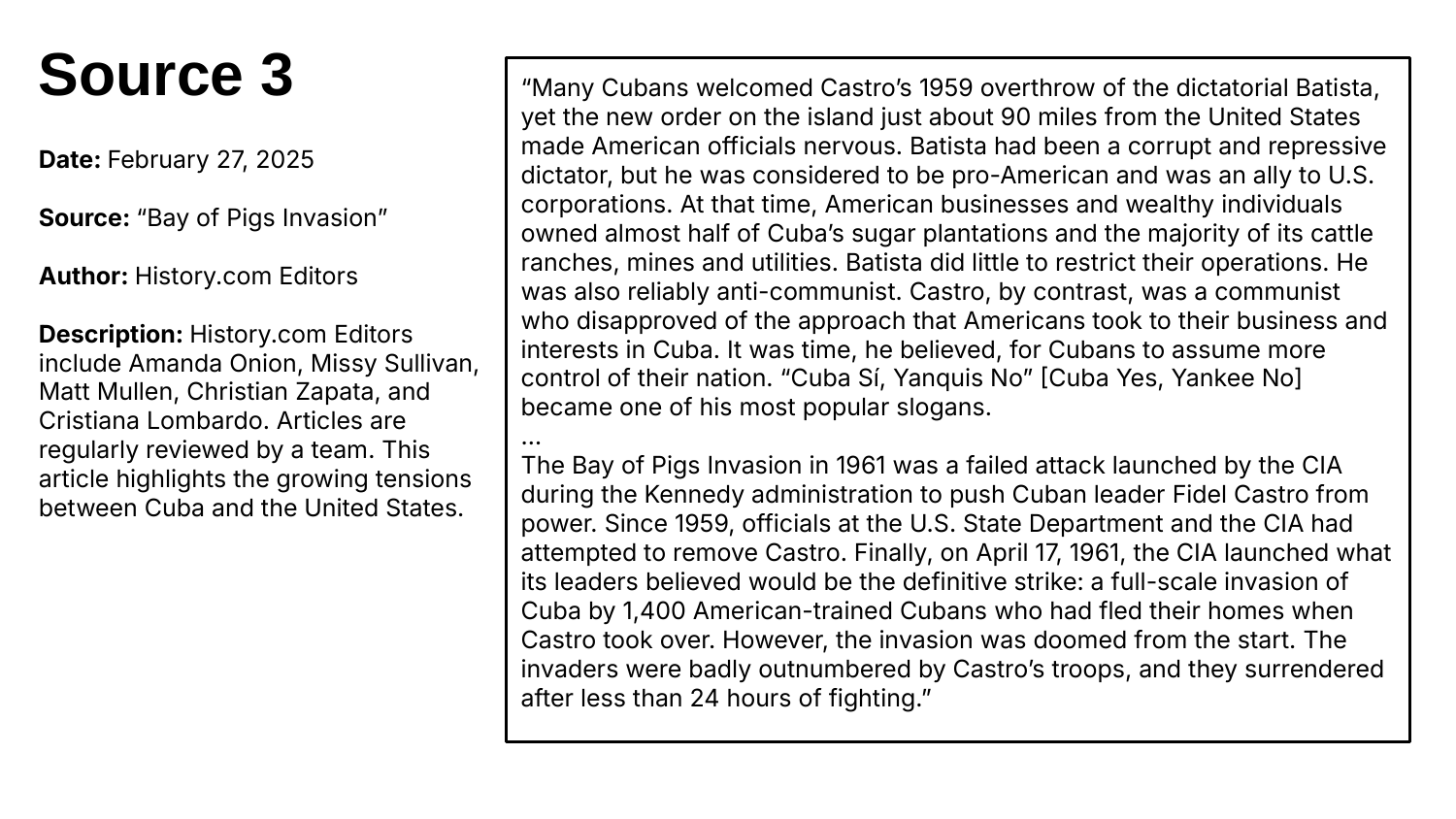

Source 3

Date: February 27, 2025

Source: “Bay of Pigs Invasion”

Author: History.com Editors

Description: History.com Editors include Amanda Onion, Missy Sullivan, Matt Mullen, Christian Zapata, and Cristiana Lombardo. Articles are regularly reviewed by a team. This article highlights the growing tensions between Cuba and the United States.
“Many Cubans welcomed Castro’s 1959 overthrow of the dictatorial Batista, yet the new order on the island just about 90 miles from the United States made American officials nervous. Batista had been a corrupt and repressive dictator, but he was considered to be pro-American and was an ally to U.S. corporations. At that time, American businesses and wealthy individuals owned almost half of Cuba’s sugar plantations and the majority of its cattle ranches, mines and utilities. Batista did little to restrict their operations. He was also reliably anti-communist. Castro, by contrast, was a communist who disapproved of the approach that Americans took to their business and interests in Cuba. It was time, he believed, for Cubans to assume more control of their nation. “Cuba Sí, Yanquis No” [Cuba Yes, Yankee No] became one of his most popular slogans.
…
The Bay of Pigs Invasion in 1961 was a failed attack launched by the CIA during the Kennedy administration to push Cuban leader Fidel Castro from power. Since 1959, officials at the U.S. State Department and the CIA had attempted to remove Castro. Finally, on April 17, 1961, the CIA launched what its leaders believed would be the definitive strike: a full-scale invasion of Cuba by 1,400 American-trained Cubans who had fled their homes when Castro took over. However, the invasion was doomed from the start. The invaders were badly outnumbered by Castro’s troops, and they surrendered after less than 24 hours of fighting.”